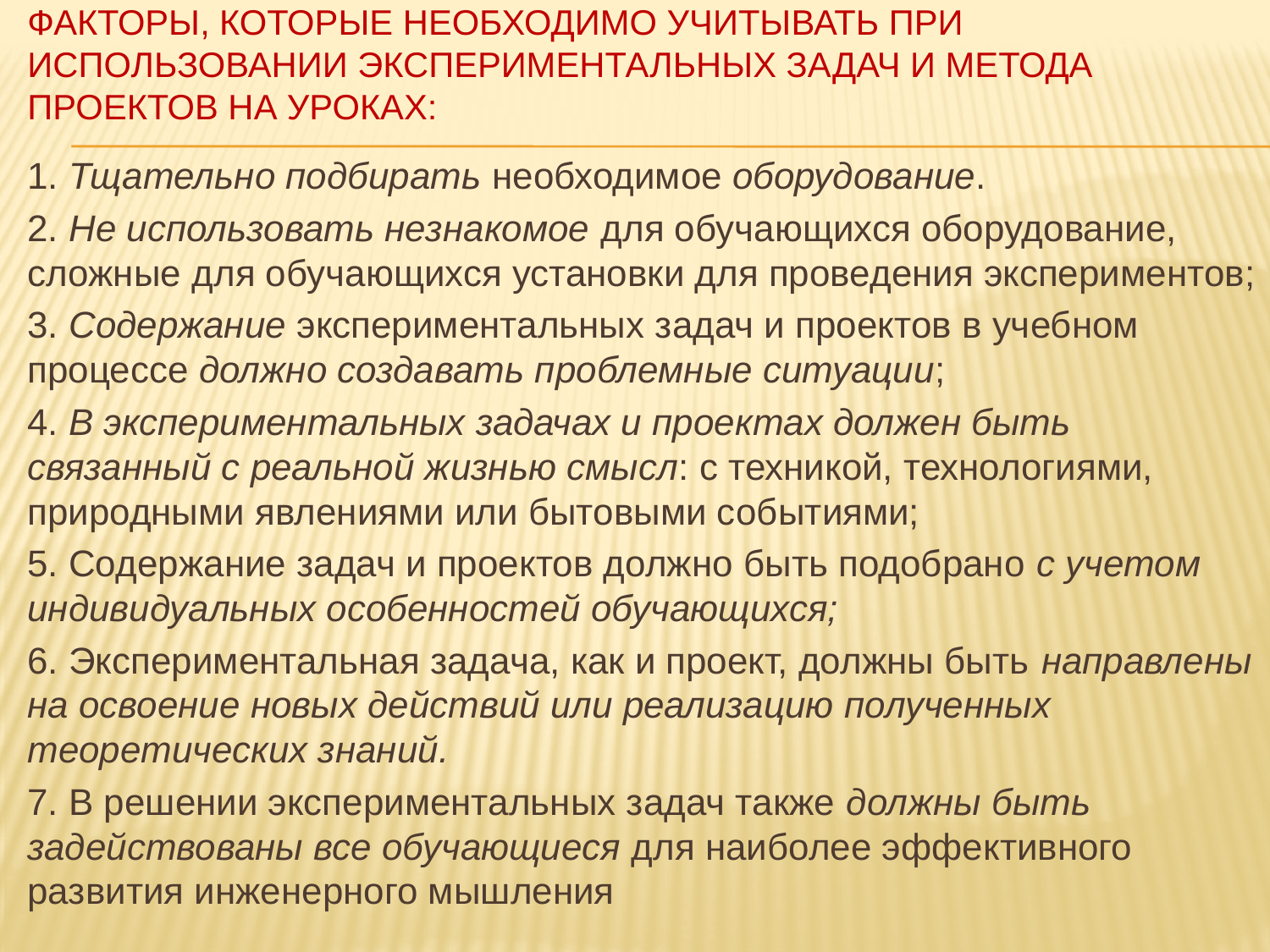

# Факторы, которые необходимо учитывать при использовании экспериментальных задач и метода проектов на уроках:
1. Тщательно подбирать необходимое оборудование.
2. Не использовать незнакомое для обучающихся оборудование, сложные для обучающихся установки для проведения экспериментов;
3. Содержание экспериментальных задач и проектов в учебном процессе должно создавать проблемные ситуации;
4. В экспериментальных задачах и проектах должен быть связанный с реальной жизнью смысл: с техникой, технологиями, природными явлениями или бытовыми событиями;
5. Содержание задач и проектов должно быть подобрано с учетом индивидуальных особенностей обучающихся;
6. Экспериментальная задача, как и проект, должны быть направлены на освоение новых действий или реализацию полученных теоретических знаний.
7. В решении экспериментальных задач также должны быть задействованы все обучающиеся для наиболее эффективного развития инженерного мышления